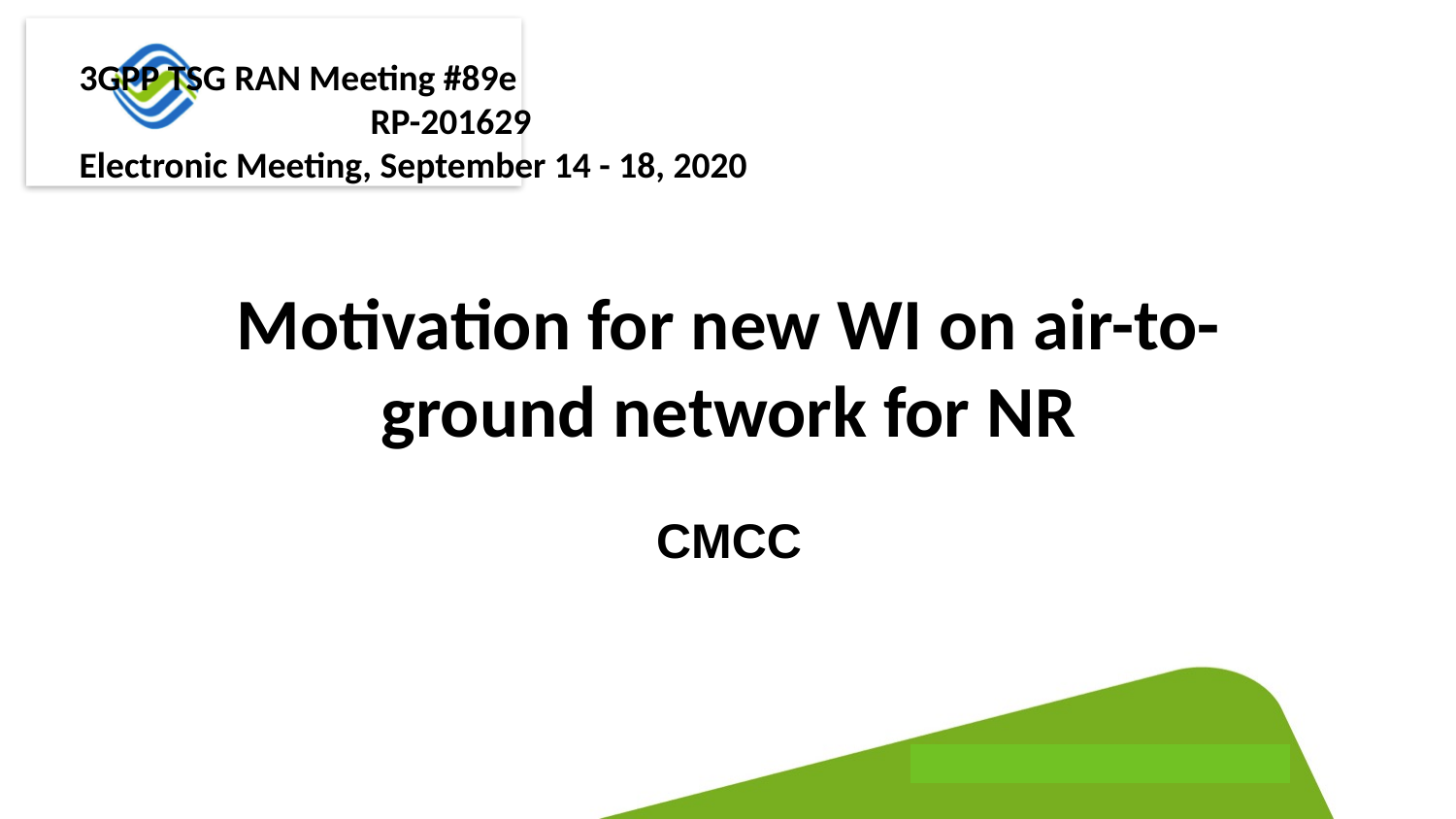

3GPP TSG RAN Meeting #89e								RP-201629
Electronic Meeting, September 14 - 18, 2020

Motivation for new WI on air-to-ground network for NR

CMCC